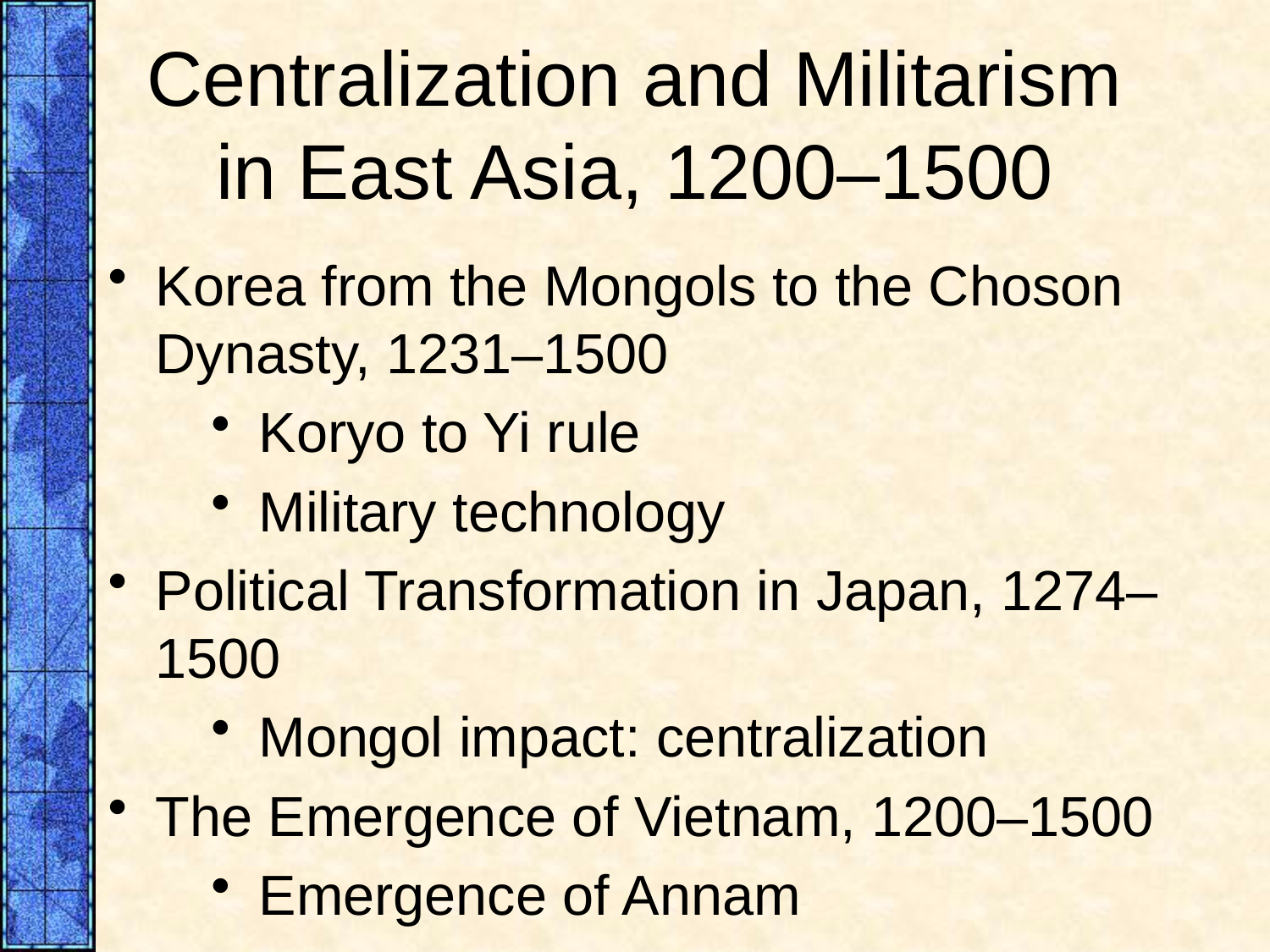

# Centralization and Militarism in East Asia, 1200–1500
Korea from the Mongols to the Choson Dynasty, 1231–1500
Koryo to Yi rule
Military technology
Political Transformation in Japan, 1274–1500
Mongol impact: centralization
The Emergence of Vietnam, 1200–1500
Emergence of Annam